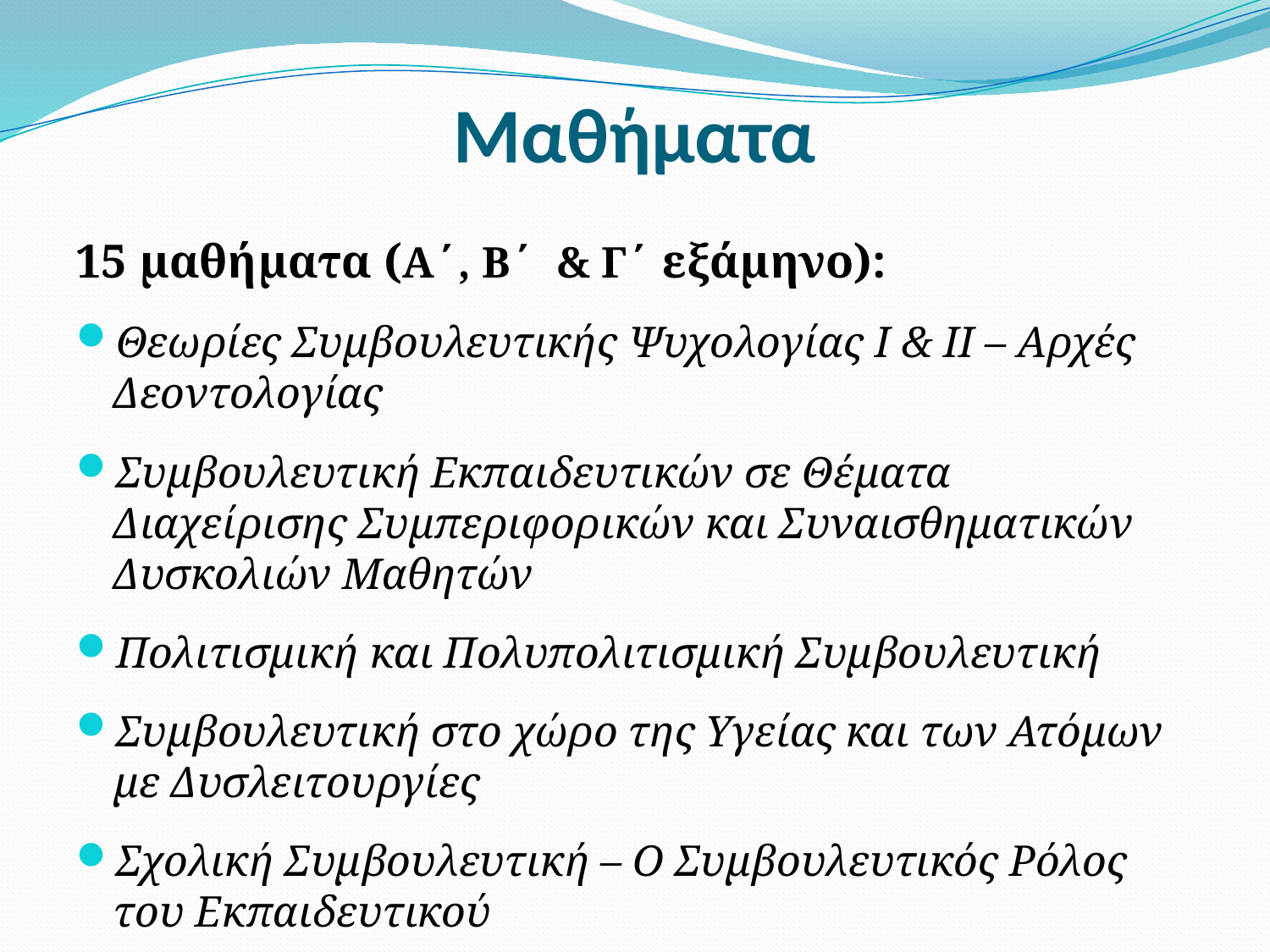

# Μαθήματα
15 μαθήματα (Α΄, Β΄  & Γ΄ εξάμηνο):

Θεωρίες Συμβουλευτικής Ψυχολογίας Ι & ΙΙ – Αρχές Δεοντολογίας

Συμβουλευτική Εκπαιδευτικών σε Θέματα Διαχείρισης Συμπεριφορικών και Συναισθηματικών Δυσκολιών Μαθητών

Πολιτισμική και Πολυπολιτισμική Συμβουλευτική

Συμβουλευτική στο χώρο της Υγείας και των Ατόμων με Δυσλειτουργίες

Σχολική Συμβουλευτική – Ο Συμβουλευτικός Ρόλος του Εκπαιδευτικού